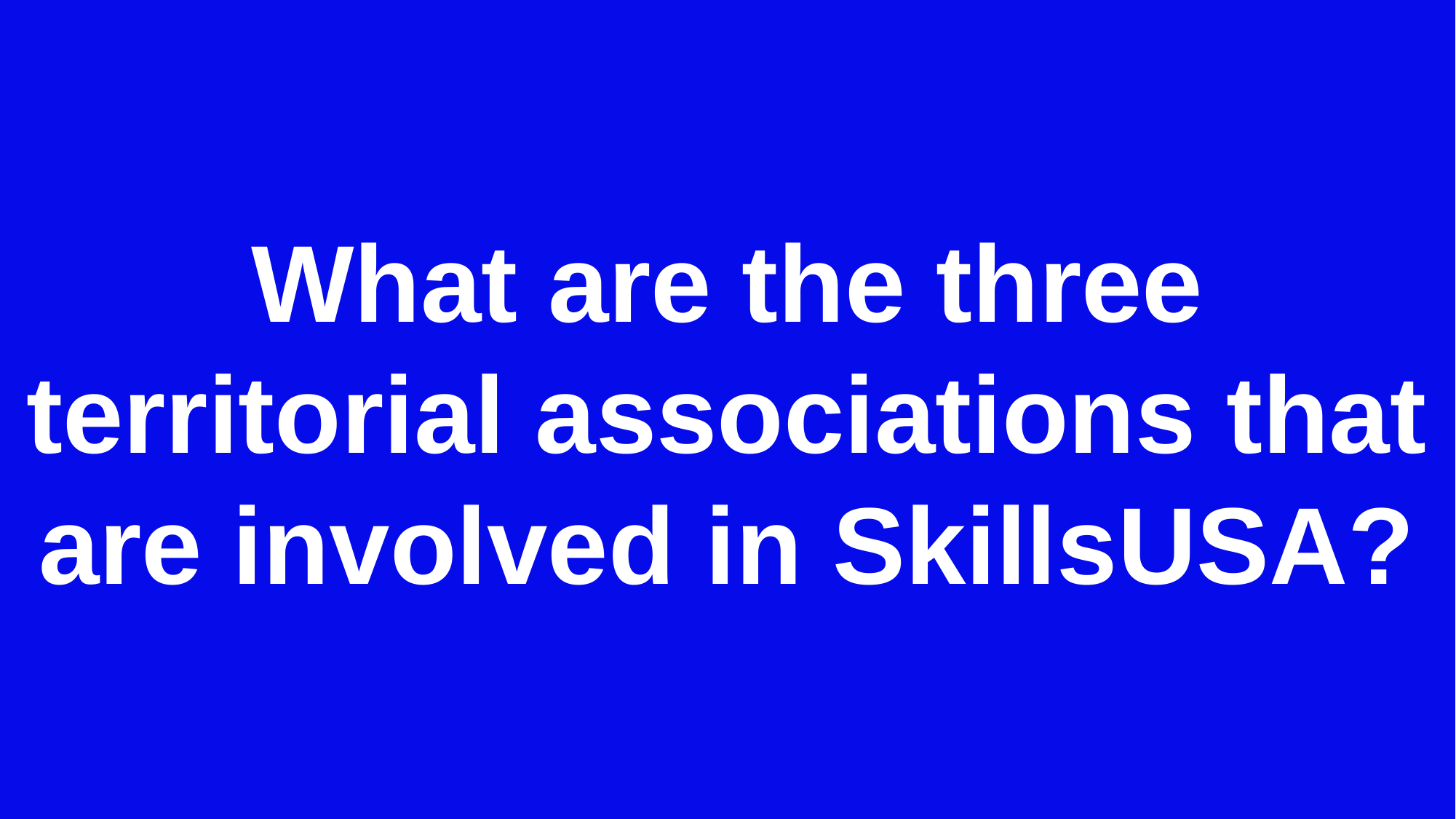

What are the three territorial associations that are involved in SkillsUSA?